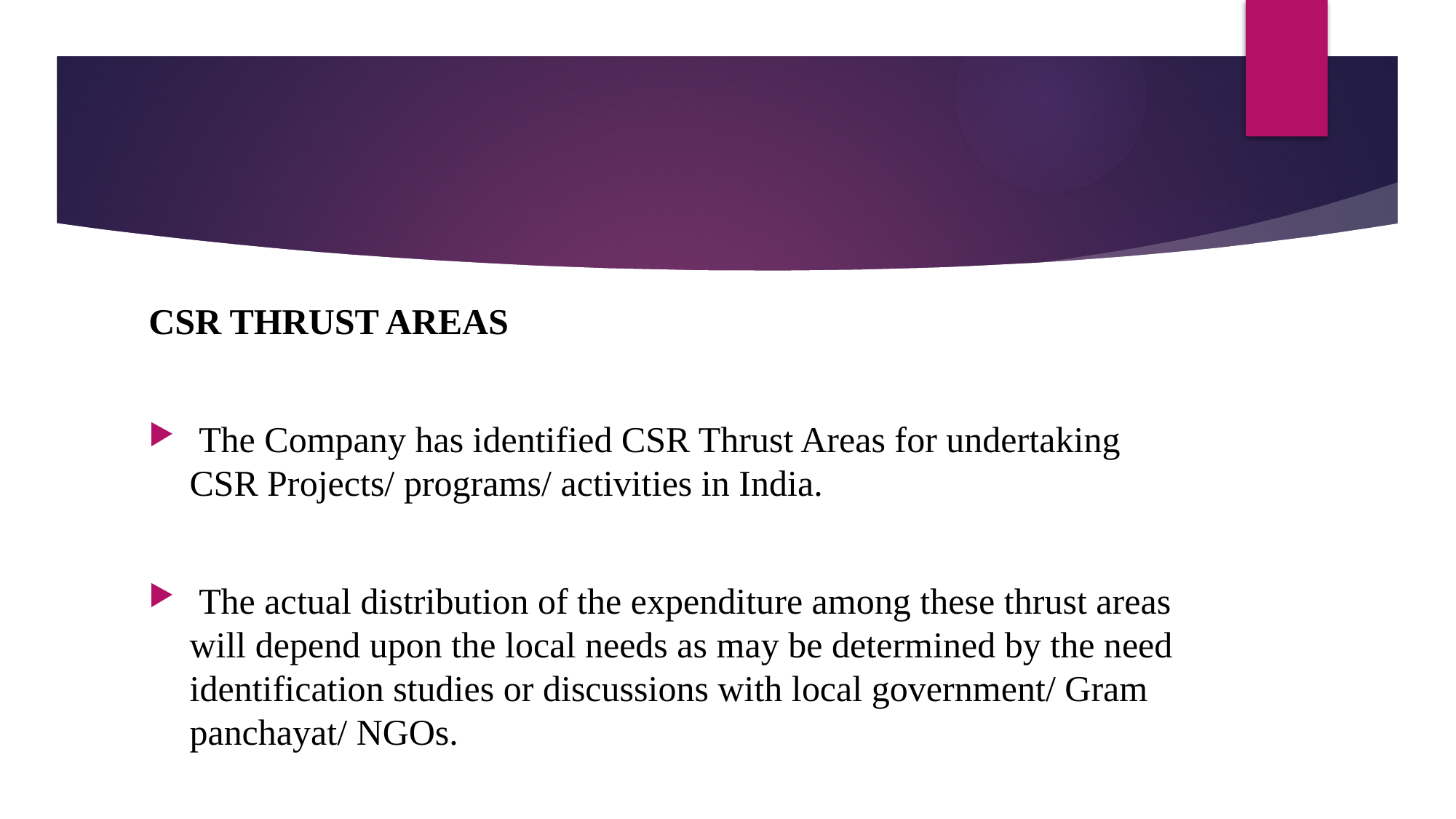

CSR THRUST AREAS

 The Company has identified CSR Thrust Areas for undertaking CSR Projects/ programs/ activities in India.

 The actual distribution of the expenditure among these thrust areas will depend upon the local needs as may be determined by the need identification studies or discussions with local government/ Gram panchayat/ NGOs.